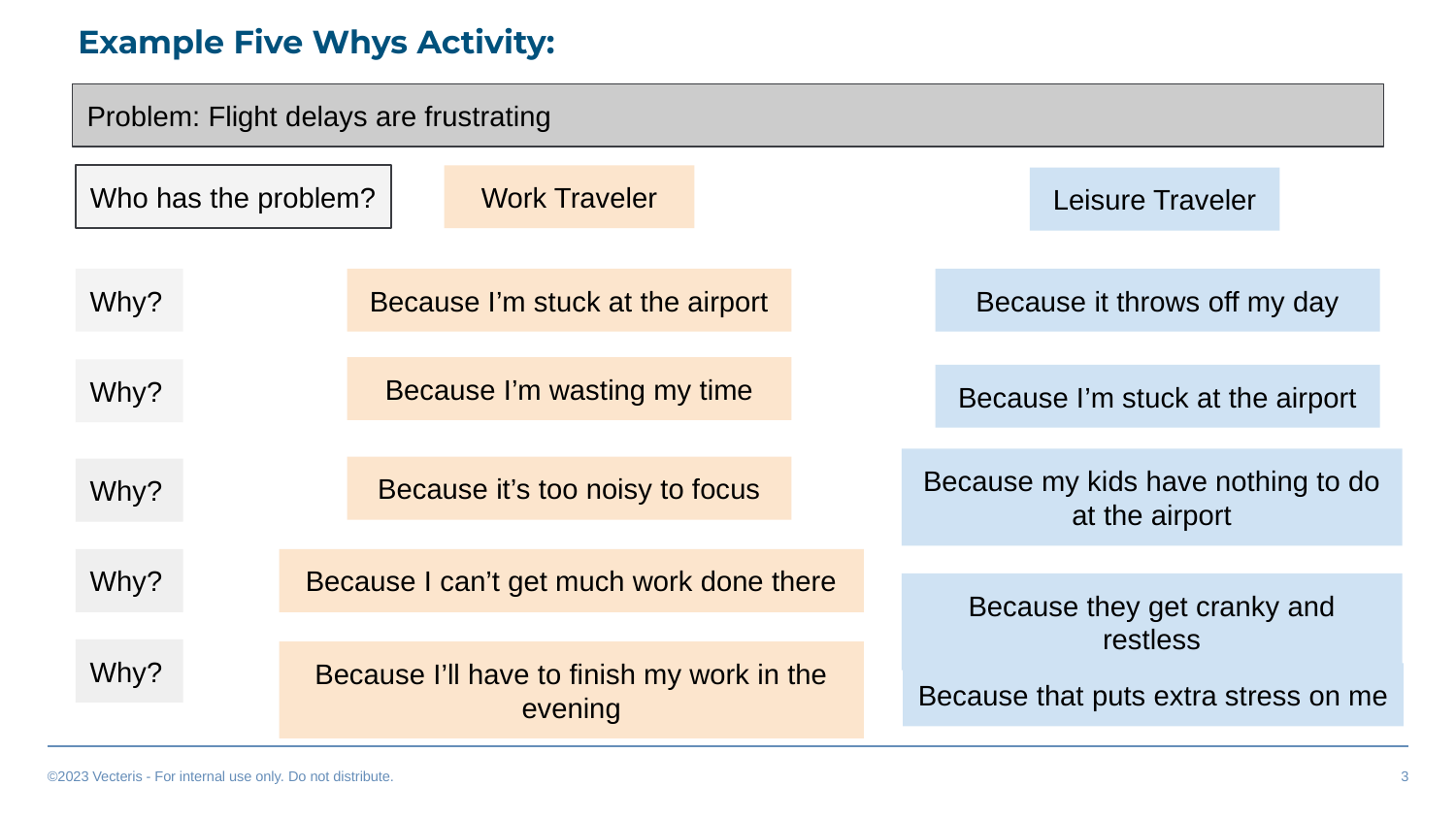

Example Five Whys Activity:
Problem: Flight delays are frustrating
Who has the problem?
Work Traveler
Leisure Traveler
Why?
Because it throws off my day
Because I’m stuck at the airport
Because I’m wasting my time
Why?
Because I’m stuck at the airport
Because my kids have nothing to do at the airport
Because it’s too noisy to focus
Why?
Why?
Because I can’t get much work done there
Because they get cranky and restless
Why?
Because I’ll have to finish my work in the evening
Because that puts extra stress on me